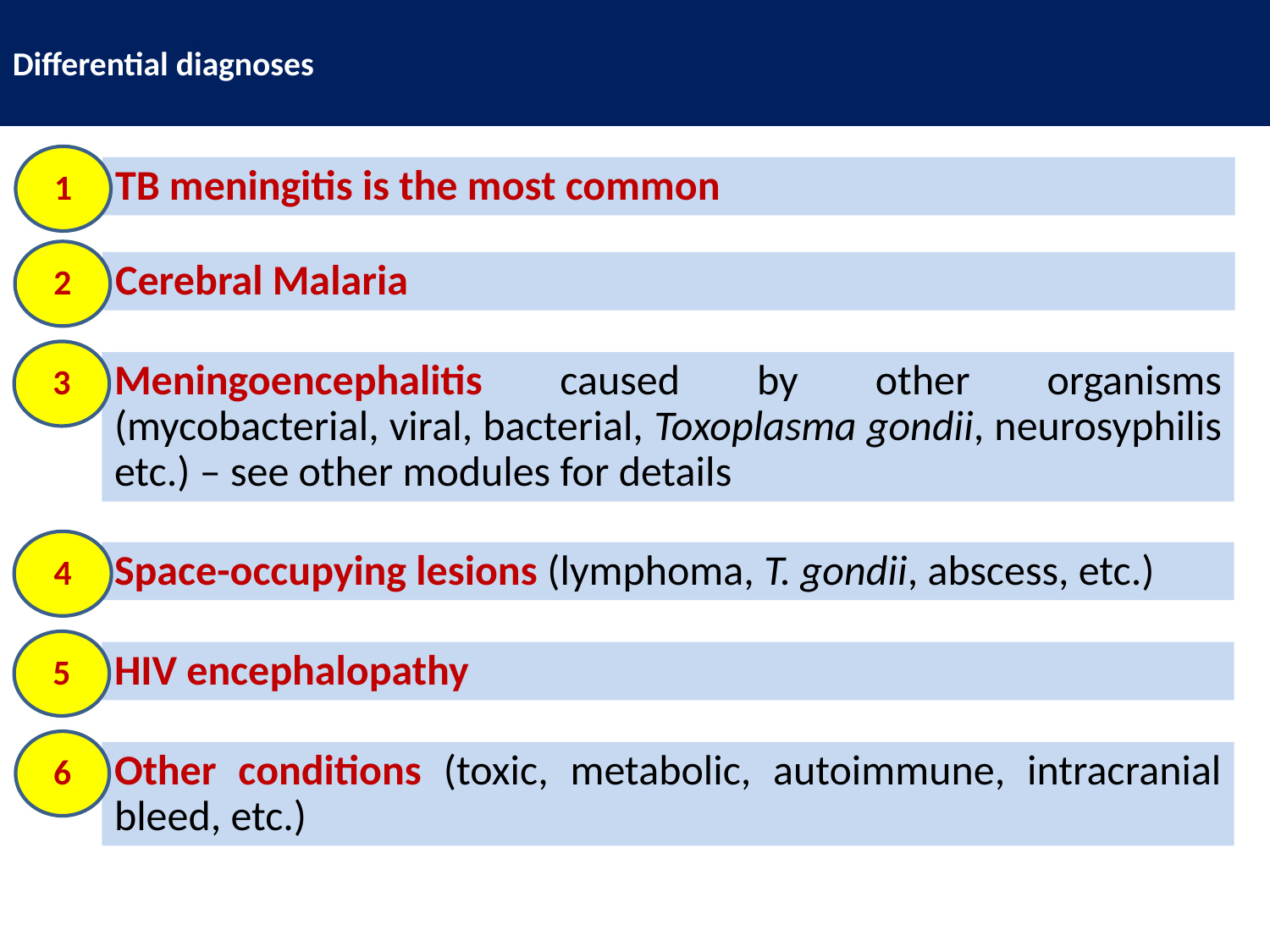

Differential diagnoses
1
TB meningitis is the most common
2
Cerebral Malaria
3
Meningoencephalitis caused by other organisms (mycobacterial, viral, bacterial, Toxoplasma gondii, neurosyphilis etc.) – see other modules for details
4
Space-occupying lesions (lymphoma, T. gondii, abscess, etc.)
5
HIV encephalopathy
6
Other conditions (toxic, metabolic, autoimmune, intracranial bleed, etc.)